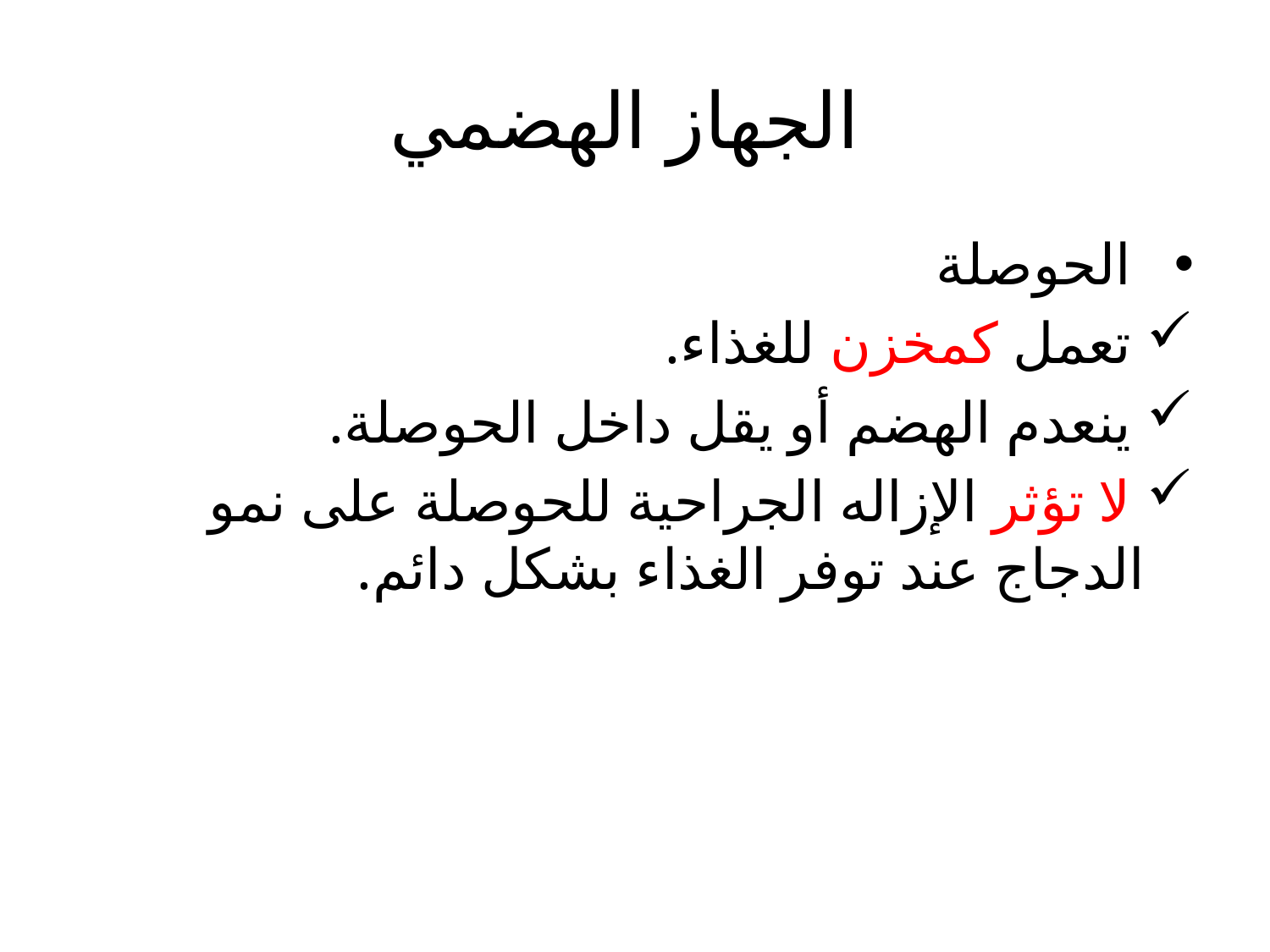

# الجهاز الهضمي
 الحوصلة
 تعمل كمخزن للغذاء.
 ينعدم الهضم أو يقل داخل الحوصلة.
 لا تؤثر الإزاله الجراحية للحوصلة على نمو الدجاج عند توفر الغذاء بشكل دائم.